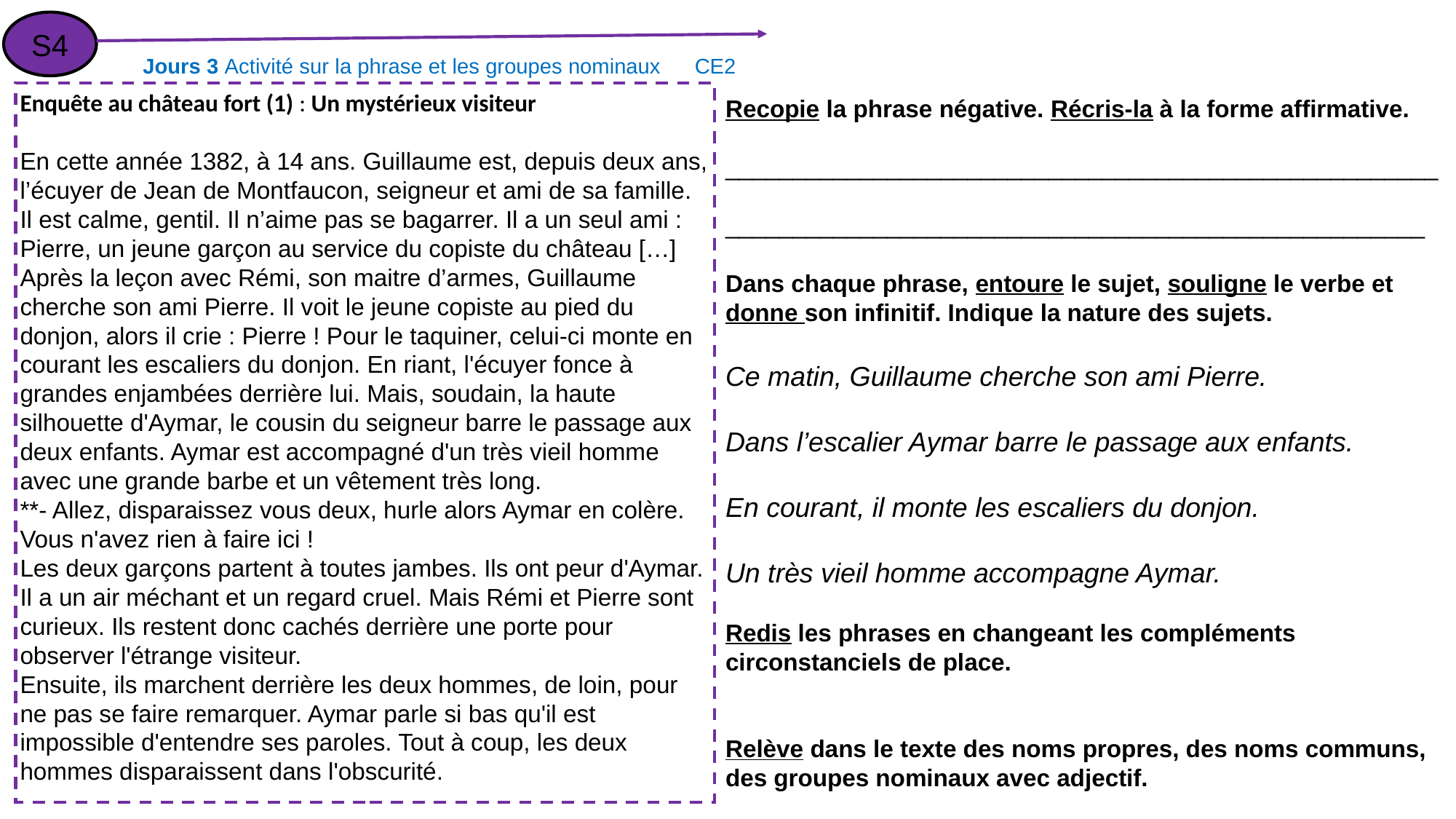

S4
Jours 3 Activité sur la phrase et les groupes nominaux	 CE2
Enquête au château fort (1) : Un mystérieux visiteur

En cette année 1382, à 14 ans. Guillaume est, depuis deux ans, l’écuyer de Jean de Montfaucon, seigneur et ami de sa famille. Il est calme, gentil. Il n’aime pas se bagarrer. Il a un seul ami : Pierre, un jeune garçon au service du copiste du château […]
Après la leçon avec Rémi, son maitre d’armes, Guillaume cherche son ami Pierre. Il voit le jeune copiste au pied du donjon, alors il crie : Pierre ! Pour le taquiner, celui-ci monte en courant les escaliers du donjon. En riant, l'écuyer fonce à grandes enjambées derrière lui. Mais, soudain, la haute silhouette d'Aymar, le cousin du seigneur barre le passage aux deux enfants. Aymar est accompagné d'un très vieil homme avec une grande barbe et un vêtement très long.
**- Allez, disparaissez vous deux, hurle alors Aymar en colère. Vous n'avez rien à faire ici !
Les deux garçons partent à toutes jambes. Ils ont peur d'Aymar. Il a un air méchant et un regard cruel. Mais Rémi et Pierre sont curieux. Ils restent donc cachés derrière une porte pour observer l'étrange visiteur.
Ensuite, ils marchent derrière les deux hommes, de loin, pour ne pas se faire remarquer. Aymar parle si bas qu'il est impossible d'entendre ses paroles. Tout à coup, les deux hommes disparaissent dans l'obscurité.

Recopie la phrase négative. Récris-la à la forme affirmative.

_____________________________________________________

____________________________________________________

Dans chaque phrase, entoure le sujet, souligne le verbe et donne son infinitif. Indique la nature des sujets.
Ce matin, Guillaume cherche son ami Pierre.
Dans l’escalier Aymar barre le passage aux enfants.
En courant, il monte les escaliers du donjon.
Un très vieil homme accompagne Aymar.

Redis les phrases en changeant les compléments circonstanciels de place.

Relève dans le texte des noms propres, des noms communs,  des groupes nominaux avec adjectif.